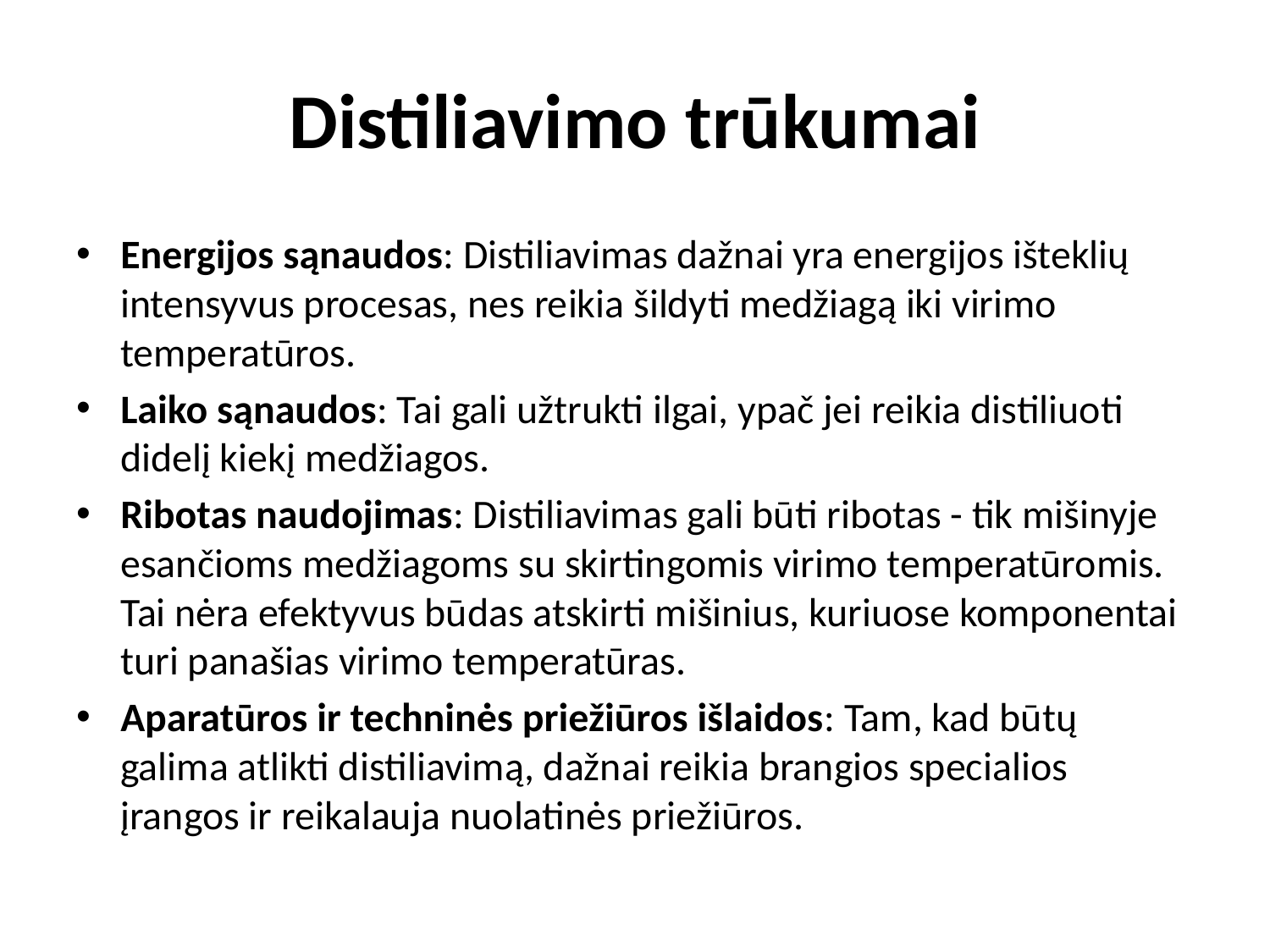

# Distiliavimo trūkumai
Energijos sąnaudos: Distiliavimas dažnai yra energijos išteklių intensyvus procesas, nes reikia šildyti medžiagą iki virimo temperatūros.
Laiko sąnaudos: Tai gali užtrukti ilgai, ypač jei reikia distiliuoti didelį kiekį medžiagos.
Ribotas naudojimas: Distiliavimas gali būti ribotas - tik mišinyje esančioms medžiagoms su skirtingomis virimo temperatūromis. Tai nėra efektyvus būdas atskirti mišinius, kuriuose komponentai turi panašias virimo temperatūras.
Aparatūros ir techninės priežiūros išlaidos: Tam, kad būtų galima atlikti distiliavimą, dažnai reikia brangios specialios įrangos ir reikalauja nuolatinės priežiūros.